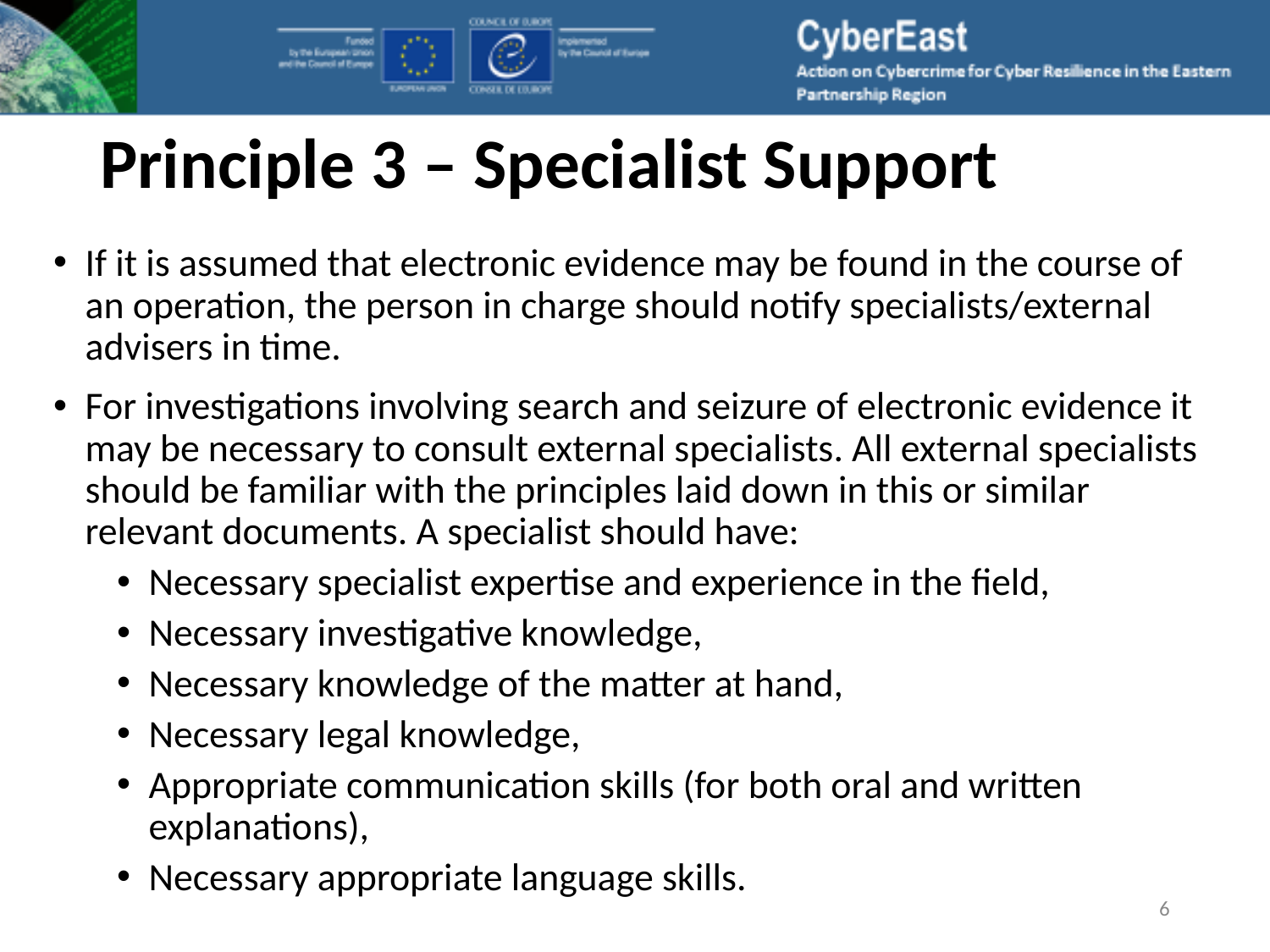

# Principle 3 – Specialist Support
If it is assumed that electronic evidence may be found in the course of an operation, the person in charge should notify specialists/external advisers in time.
For investigations involving search and seizure of electronic evidence it may be necessary to consult external specialists. All external specialists should be familiar with the principles laid down in this or similar relevant documents. A specialist should have:
Necessary specialist expertise and experience in the field,
Necessary investigative knowledge,
Necessary knowledge of the matter at hand,
Necessary legal knowledge,
Appropriate communication skills (for both oral and written explanations),
Necessary appropriate language skills.
6